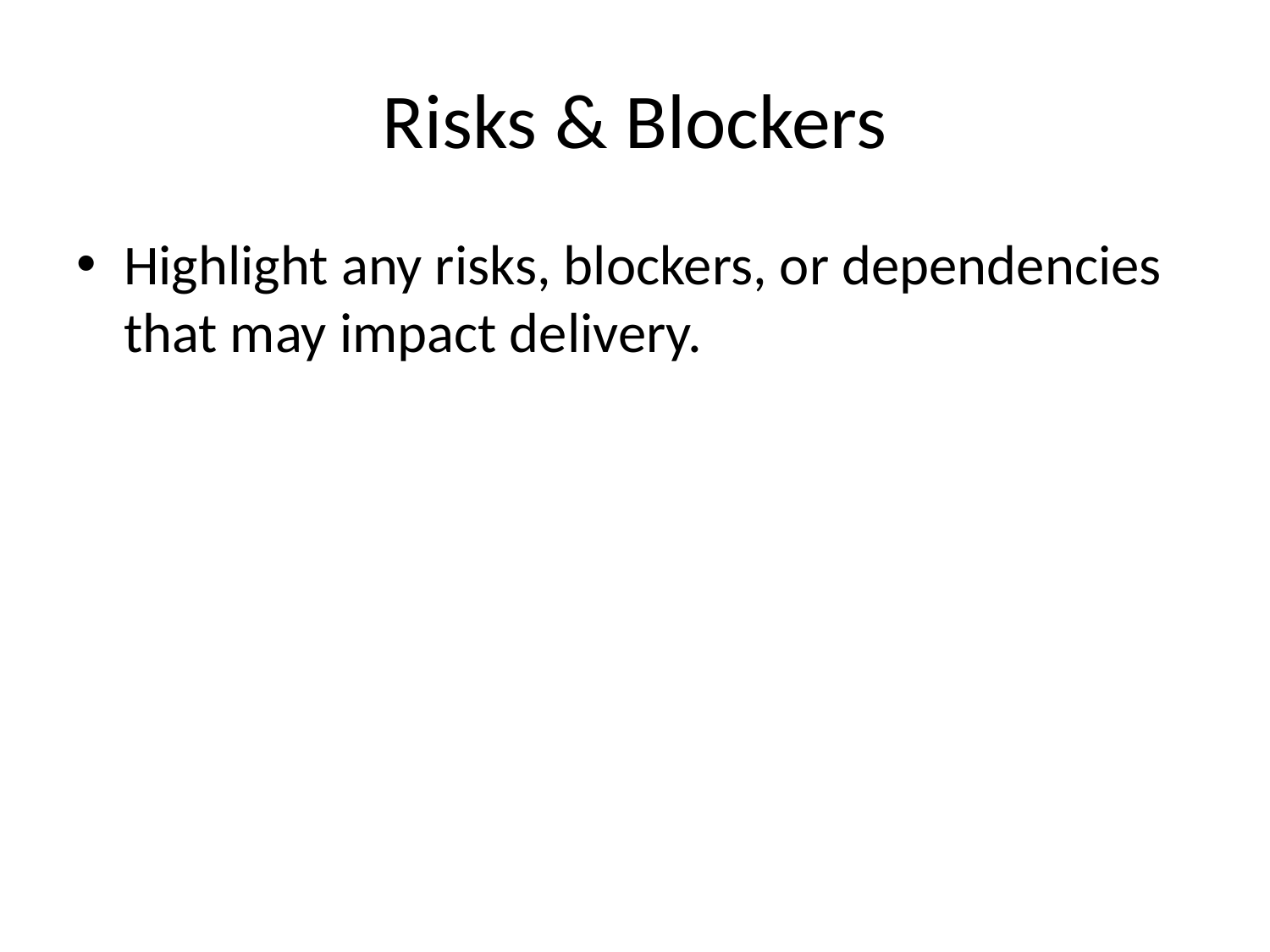

# Risks & Blockers
Highlight any risks, blockers, or dependencies that may impact delivery.